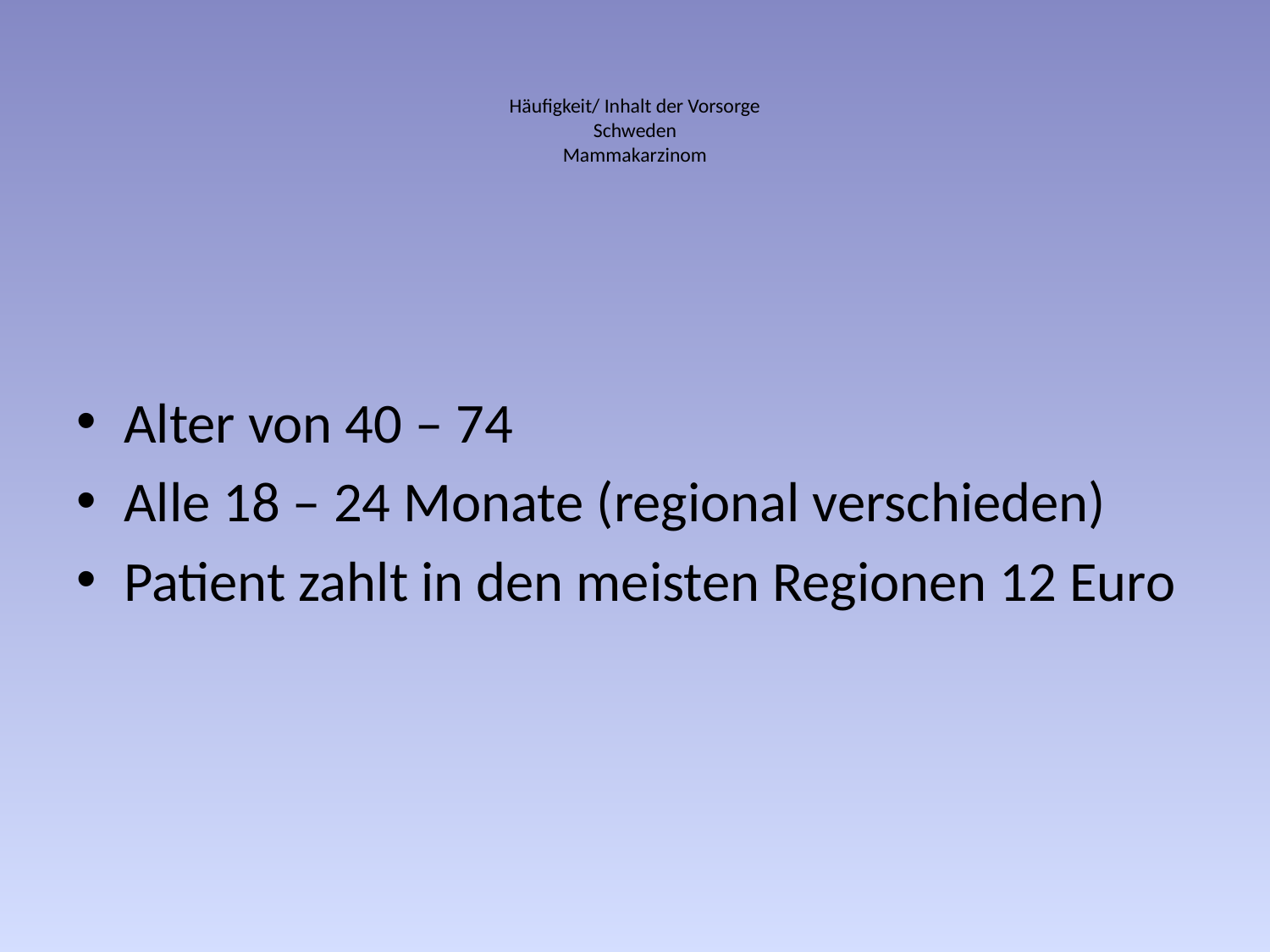

# Häufigkeit/ Inhalt der Vorsorge Schweden Mammakarzinom

Alter von 40 – 74
Alle 18 – 24 Monate (regional verschieden)
Patient zahlt in den meisten Regionen 12 Euro